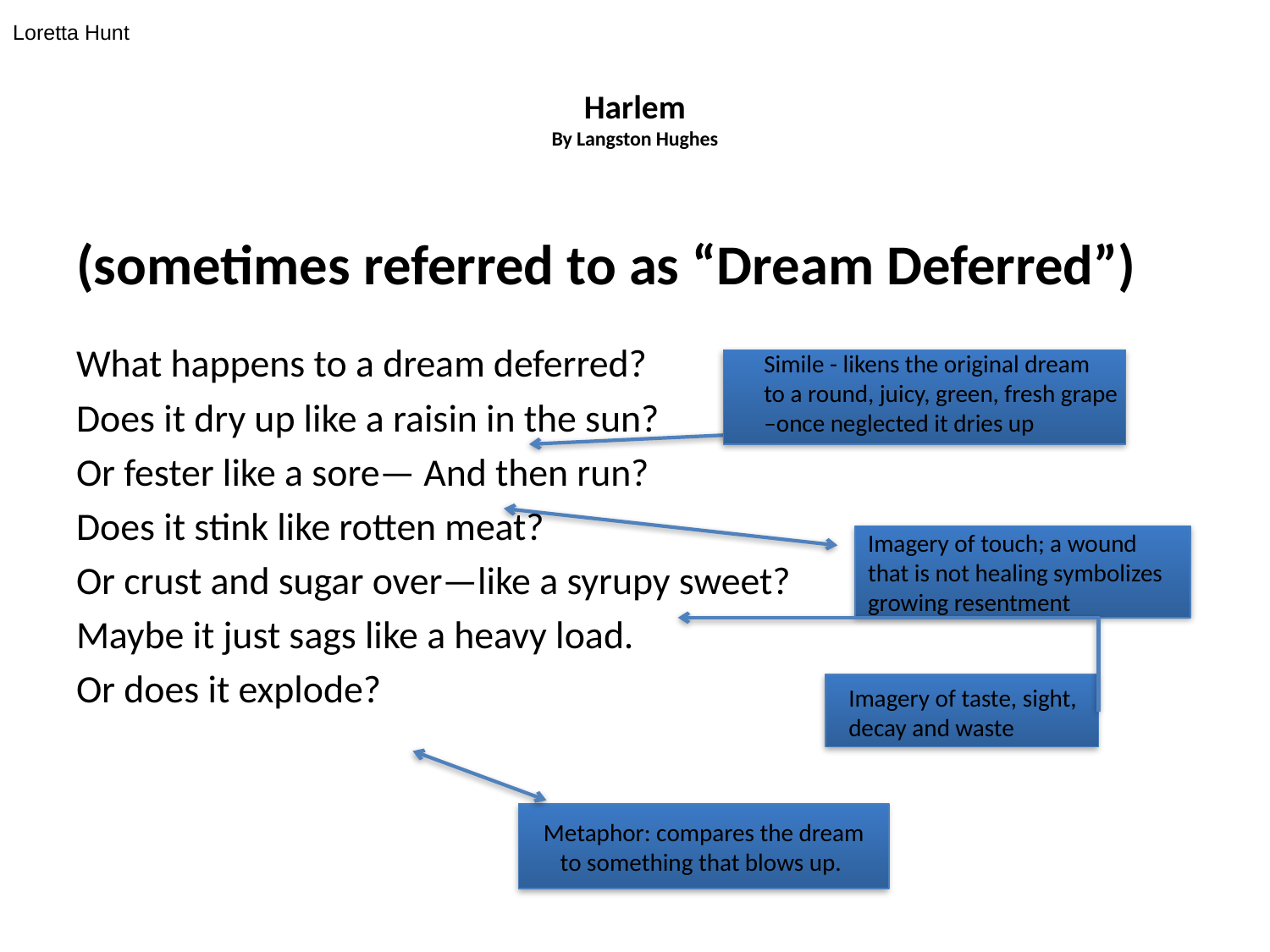

Loretta Hunt
# Harlem By Langston Hughes
(sometimes referred to as “Dream Deferred”)

What happens to a dream deferred?
Does it dry up like a raisin in the sun?
Or fester like a sore— And then run?
Does it stink like rotten meat?
Or crust and sugar over—like a syrupy sweet?
Maybe it just sags like a heavy load.
Or does it explode?

Simile - likens the original dream
to a round, juicy, green, fresh grape
–once neglected it dries up

Imagery of touch; a wound that is not healing symbolizes growing resentment

Imagery of taste, sight, decay and waste
Metaphor: compares the dream to something that blows up.